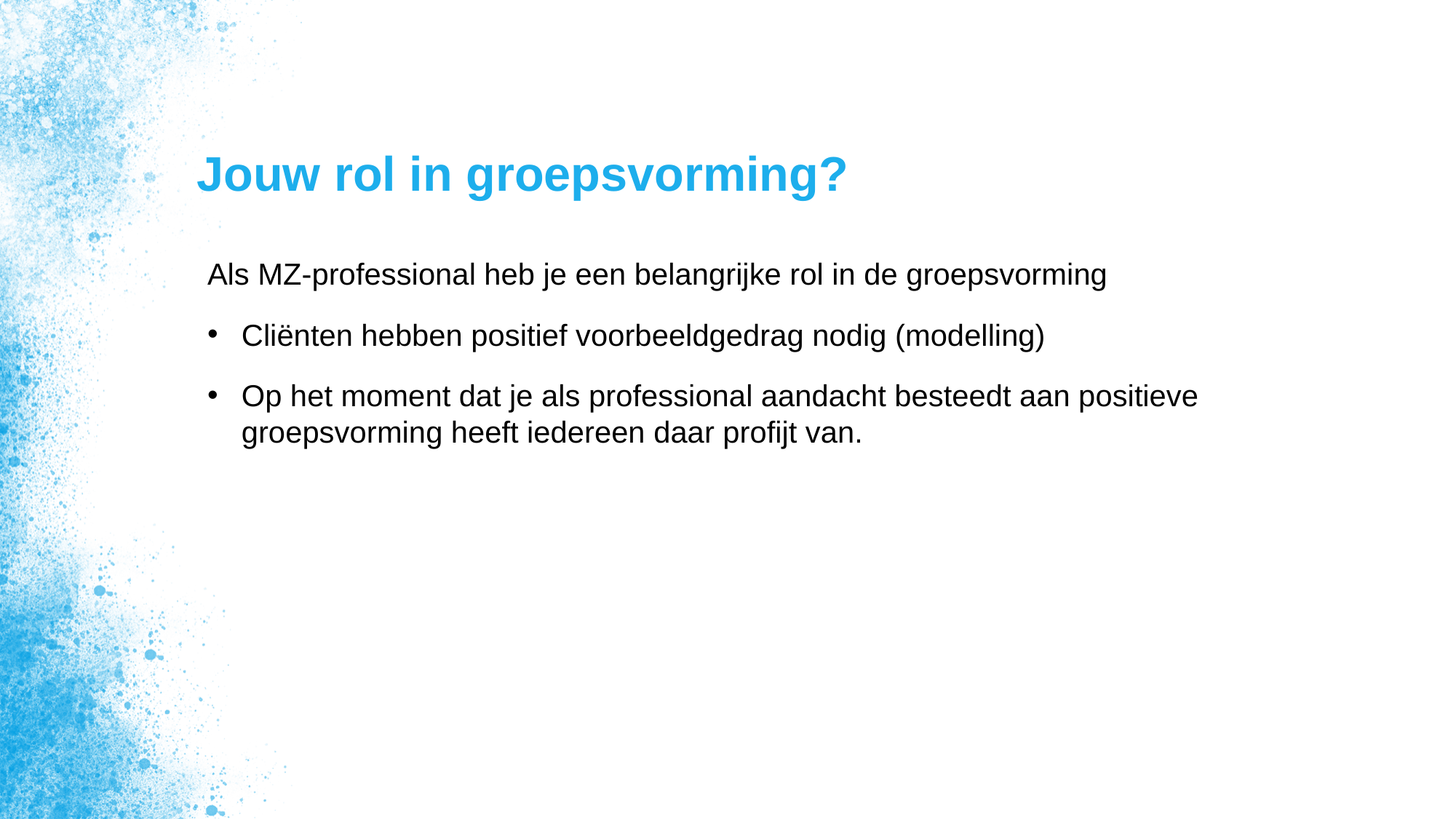

# Jouw rol in groepsvorming?

Als MZ-professional heb je een belangrijke rol in de groepsvorming
Cliënten hebben positief voorbeeldgedrag nodig (modelling)
Op het moment dat je als professional aandacht besteedt aan positieve groepsvorming heeft iedereen daar profijt van.